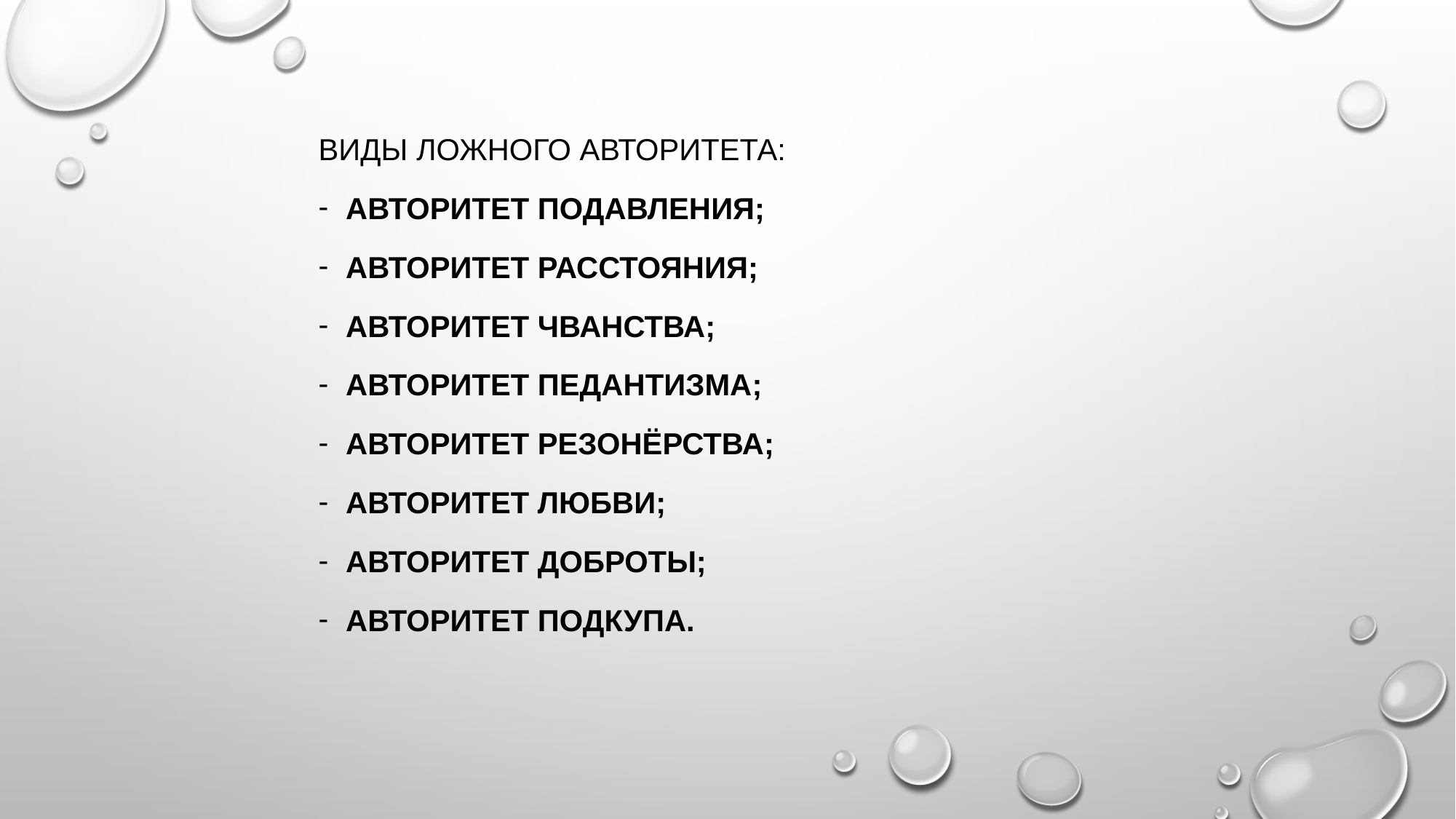

Виды ложного авторитета:
Авторитет подавления;
Авторитет расстояния;
Авторитет чванства;
Авторитет педантизма;
Авторитет резонёрства;
Авторитет любви;
Авторитет доброты;
Авторитет подкупа.